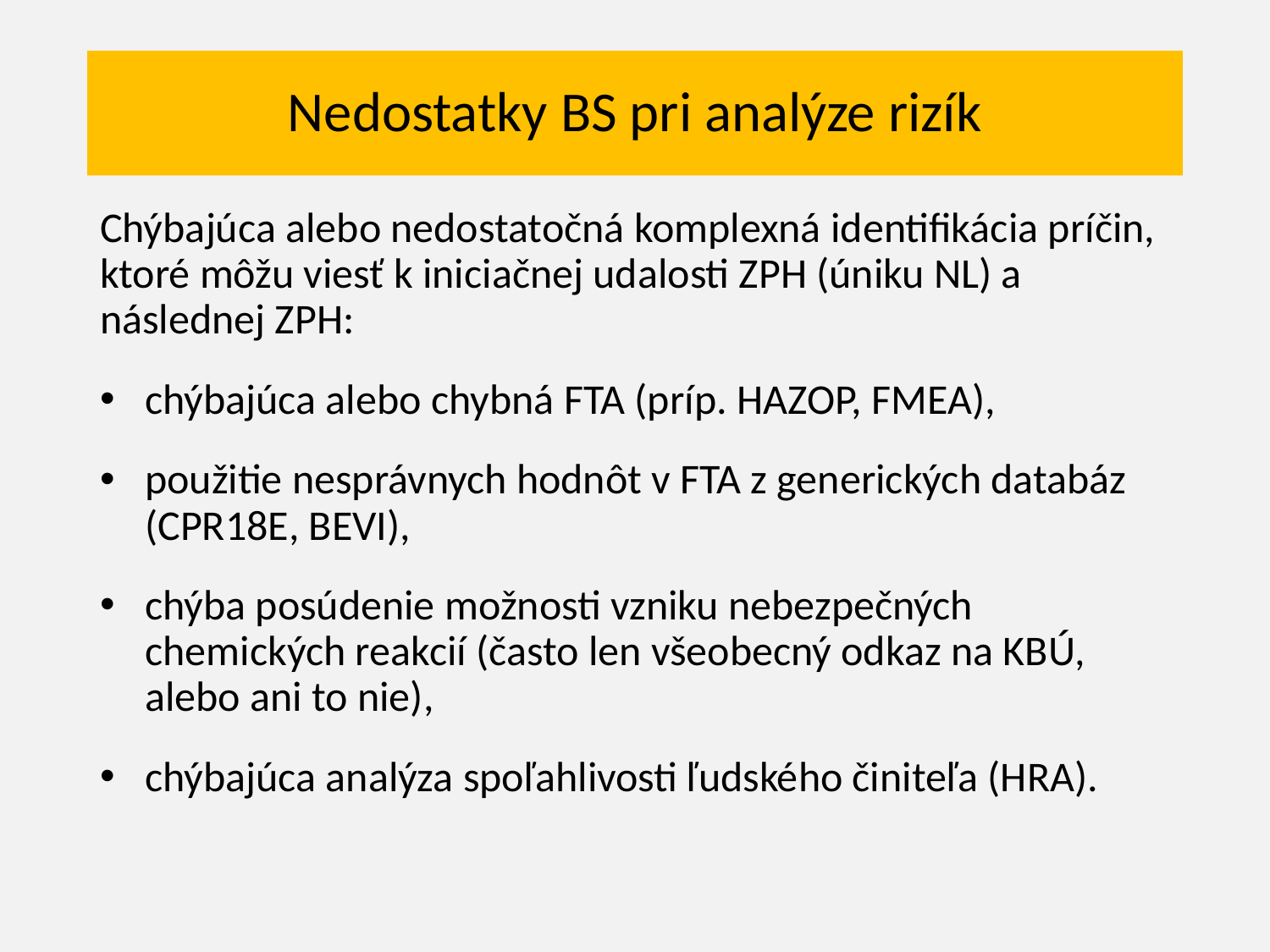

# Nedostatky BS pri analýze rizík
Chýbajúca alebo nedostatočná komplexná identifikácia príčin, ktoré môžu viesť k iniciačnej udalosti ZPH (úniku NL) a následnej ZPH:
chýbajúca alebo chybná FTA (príp. HAZOP, FMEA),
použitie nesprávnych hodnôt v FTA z generických databáz (CPR18E, BEVI),
chýba posúdenie možnosti vzniku nebezpečných chemických reakcií (často len všeobecný odkaz na KBÚ, alebo ani to nie),
chýbajúca analýza spoľahlivosti ľudského činiteľa (HRA).